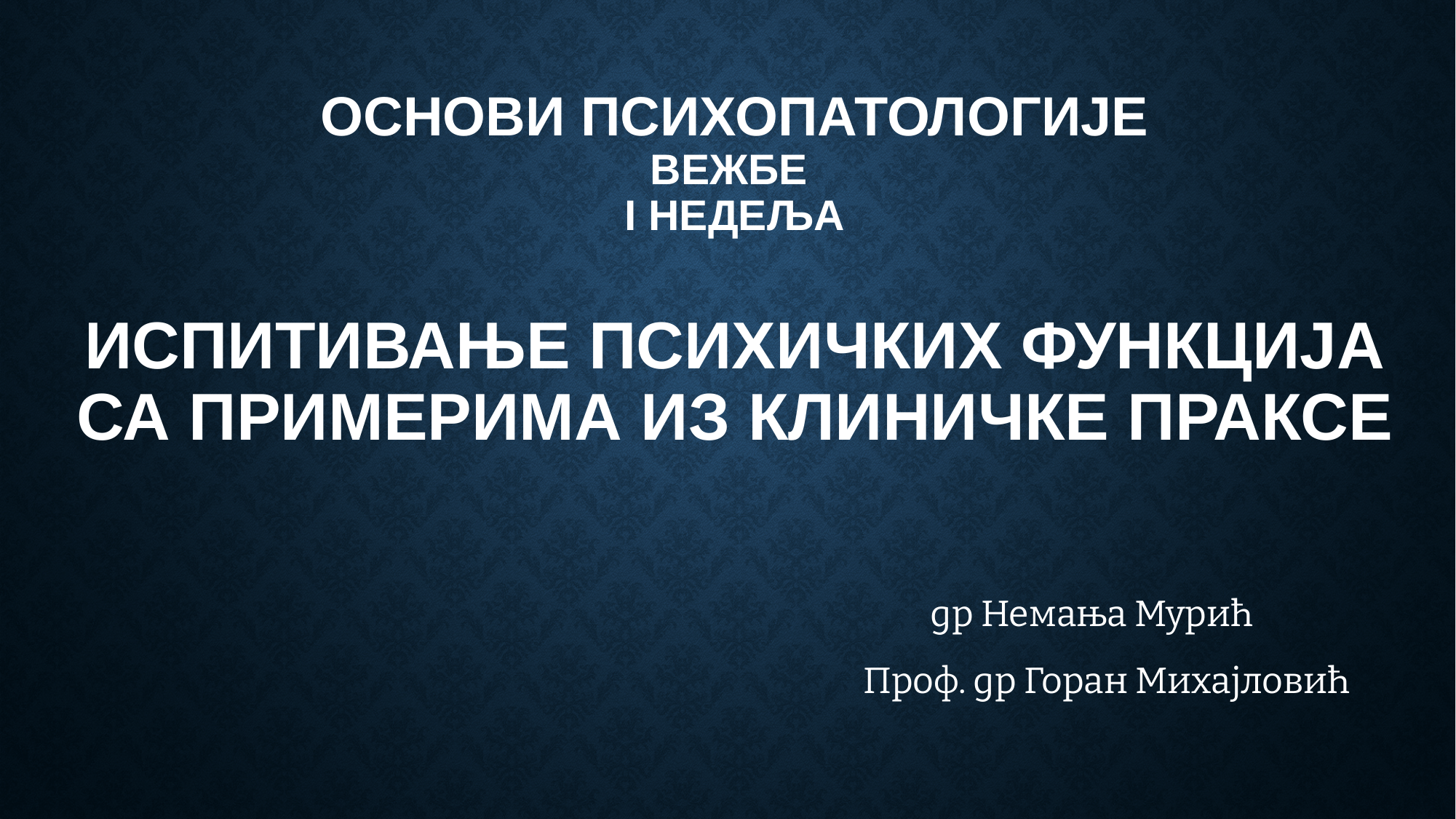

# Основи психопатологије вежбе I недеља Испитивање психичких функција са примерима из клиничке праксе
др Немања Мурић
    Проф. др Горан Михајловић